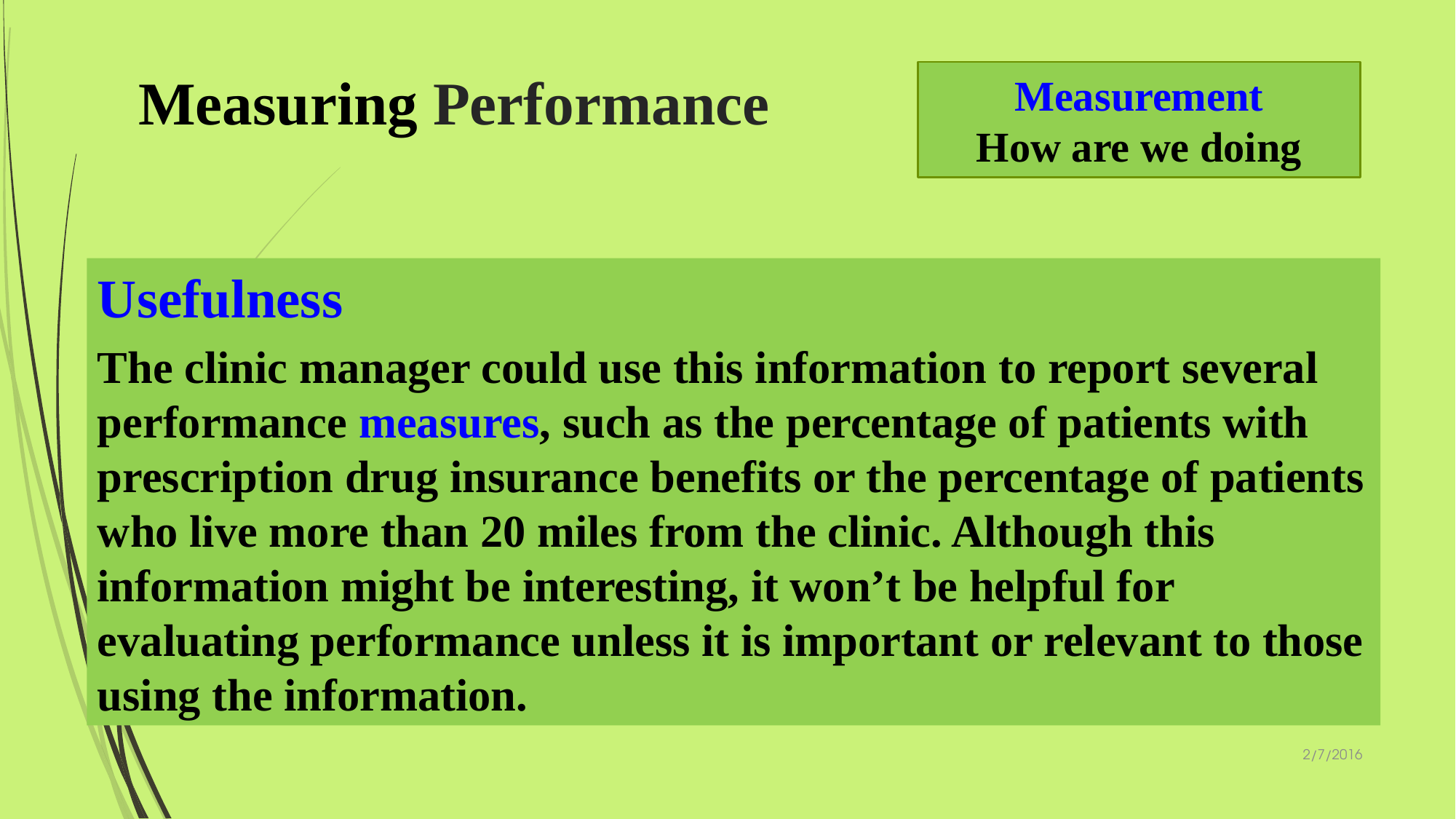

# Measuring Performance
Measurement
How are we doing

Usefulness
The clinic manager could use this information to report several performance measures, such as the percentage of patients with prescription drug insurance benefits or the percentage of patients who live more than 20 miles from the clinic. Although this information might be interesting, it won’t be helpful for evaluating performance unless it is important or relevant to those using the information.
2/7/2016
Mohammed Alnaif Ph.D.